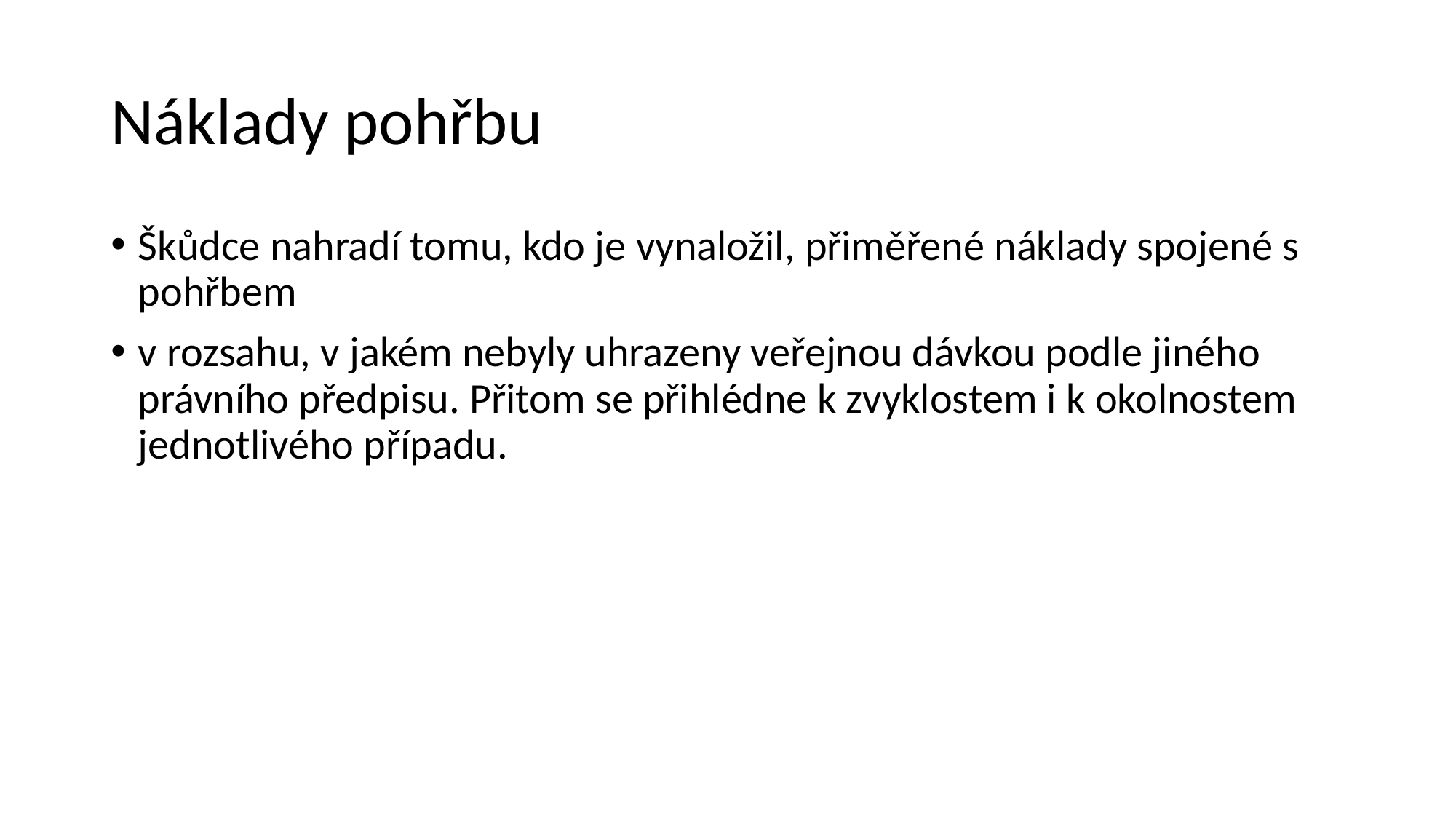

# Náklady pohřbu
Škůdce nahradí tomu, kdo je vynaložil, přiměřené náklady spojené s pohřbem
v rozsahu, v jakém nebyly uhrazeny veřejnou dávkou podle jiného právního předpisu. Přitom se přihlédne k zvyklostem i k okolnostem jednotlivého případu.